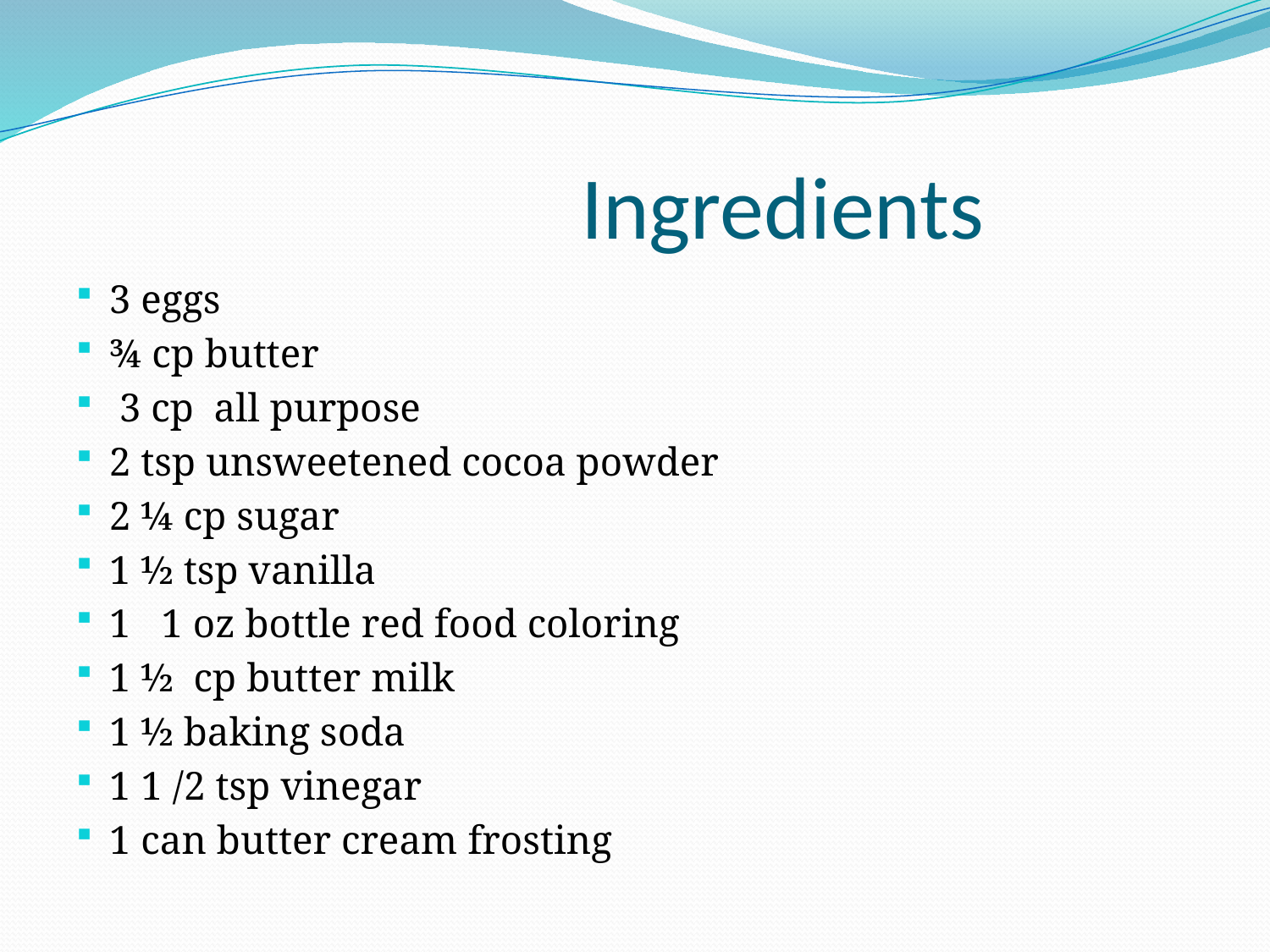

# Ingredients
3 eggs
¾ cp butter
 3 cp  all purpose
2 tsp unsweetened cocoa powder
2 ¼ cp sugar
1 ½ tsp vanilla
1   1 oz bottle red food coloring
1 ½  cp butter milk
1 ½ baking soda
1 1 /2 tsp vinegar
1 can butter cream frosting